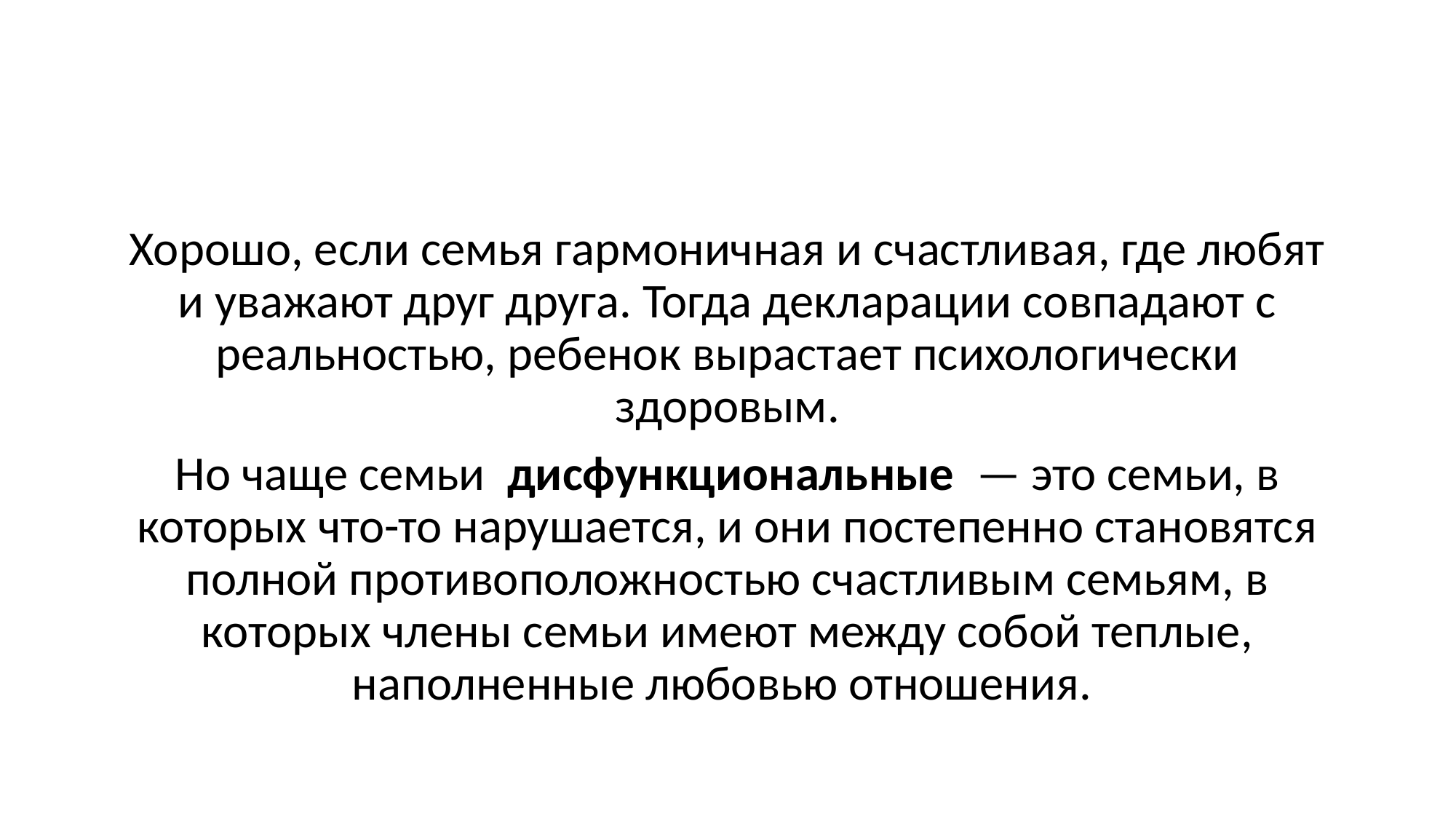

#
Хорошо, если семья гармоничная и счастливая, где любят и уважают друг друга. Тогда декларации совпадают с реальностью, ребенок вырастает психологически здоровым.
Но чаще семьи  дисфункциональные  — это семьи, в которых что-то нарушается, и они постепенно становятся полной противоположностью счастливым семьям, в которых члены семьи имеют между собой теплые, наполненные любовью отношения.